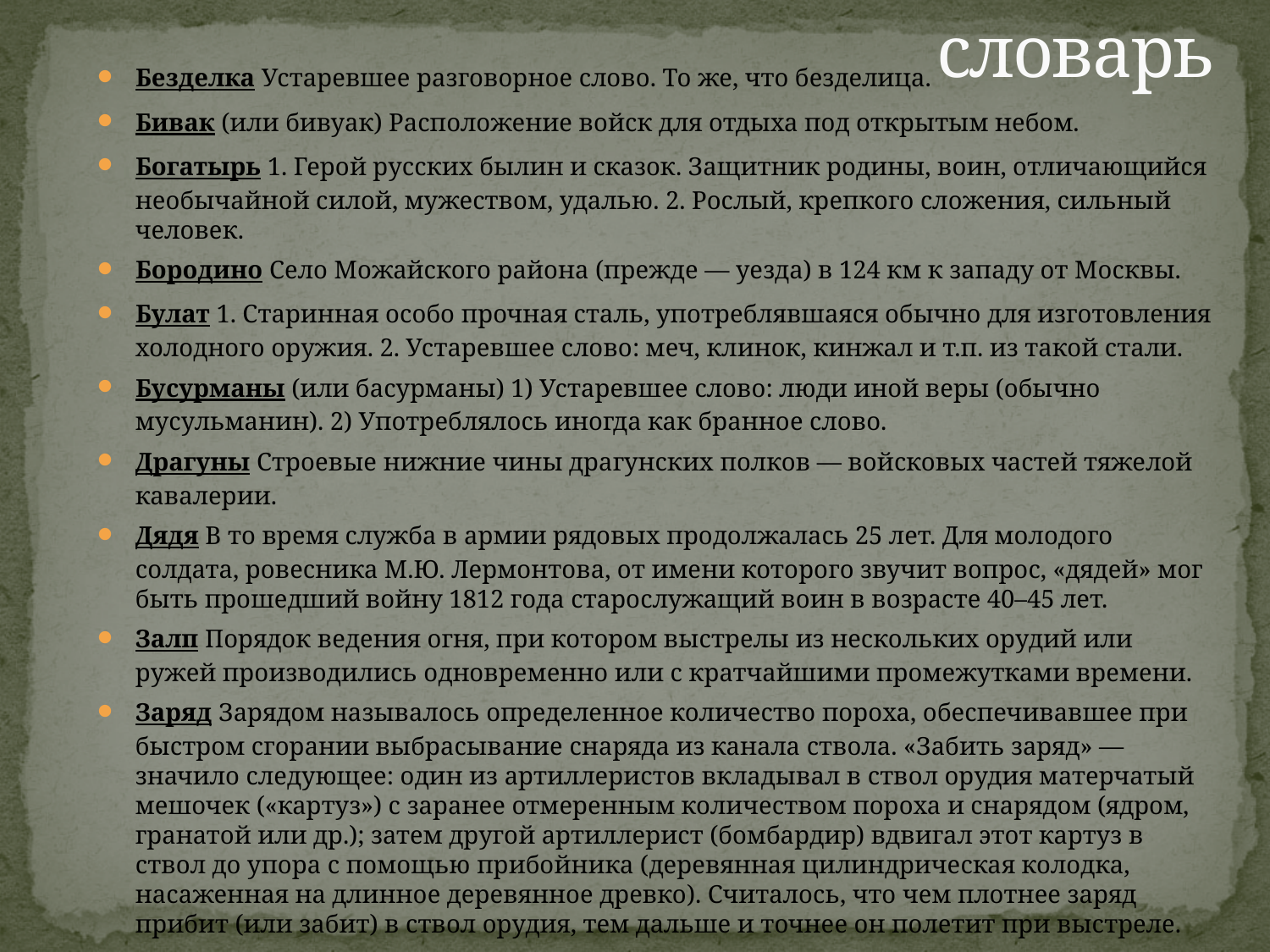

# словарь
Безделка Устаревшее разговорное слово. То же, что безделица.
Бивак (или бивуак) Расположение войск для отдыха под открытым небом.
Богатырь 1. Герой русских былин и сказок. Защитник родины, воин, отличающийся необычайной силой, мужеством, удалью. 2. Рослый, крепкого сложения, сильный человек.
Бородино Село Можайского района (прежде — уезда) в 124 км к западу от Москвы.
Булат 1. Старинная особо прочная сталь, употреблявшаяся обычно для изготовления холодного оружия. 2. Устаревшее слово: меч, клинок, кинжал и т.п. из такой стали.
Бусурманы (или басурманы) 1) Устаревшее слово: люди иной веры (обычно мусульманин). 2) Употреблялось иногда как бранное слово.
Драгуны Строевые нижние чины драгунских полков — войсковых частей тяжелой кавалерии.
Дядя В то время служба в армии рядовых продолжалась 25 лет. Для молодого солдата, ровесника М.Ю. Лермонтова, от имени которого звучит вопрос, «дядей» мог быть прошедший войну 1812 года старослужащий воин в возрасте 40–45 лет.
Залп Порядок ведения огня, при котором выстрелы из нескольких орудий или ружей производились одновременно или с кратчайшими промежутками времени.
Заряд Зарядом называлось определенное количество пороха, обеспечивавшее при быстром сгорании выбрасывание снаряда из канала ствола. «Забить заряд» — значило следующее: один из артиллеристов вкладывал в ствол орудия матерчатый мешочек («картуз») с заранее отмеренным количеством пороха и снарядом (ядром, гранатой или др.); затем другой артиллерист (бомбардир) вдвигал этот картуз в ствол до упора с помощью прибойника (деревянная цилиндрическая колодка, насаженная на длинное деревянное древко). Считалось, что чем плотнее заряд прибит (или забит) в ствол орудия, тем дальше и точнее он полетит при выстреле.
Зимние квартиры Расположение войск на отдых на всю зиму, обычно, — в домах мирных жителей.